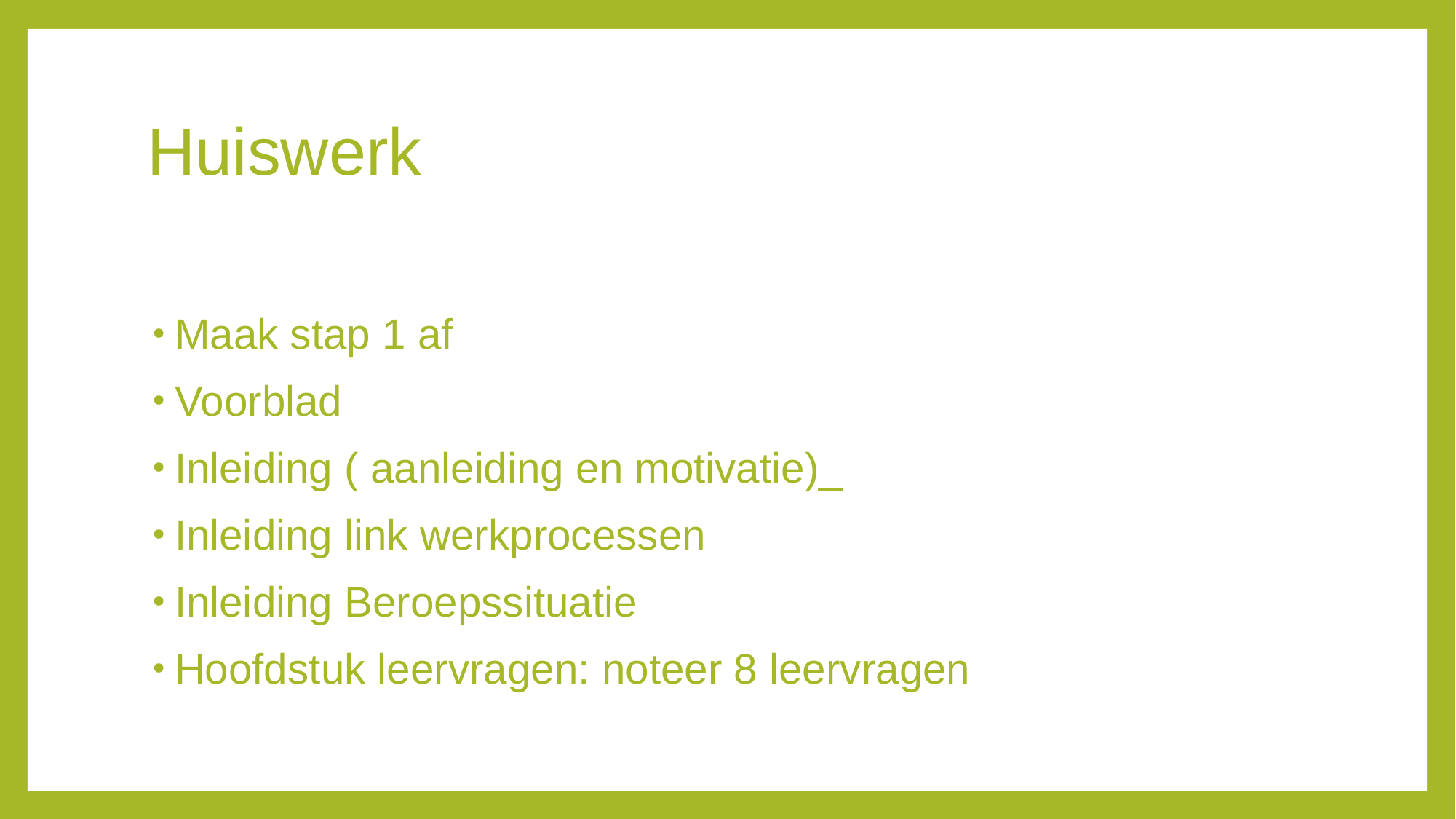

# Huiswerk

Maak stap 1 af
Voorblad
Inleiding ( aanleiding en motivatie)_
Inleiding link werkprocessen
Inleiding Beroepssituatie
Hoofdstuk leervragen: noteer 8 leervragen